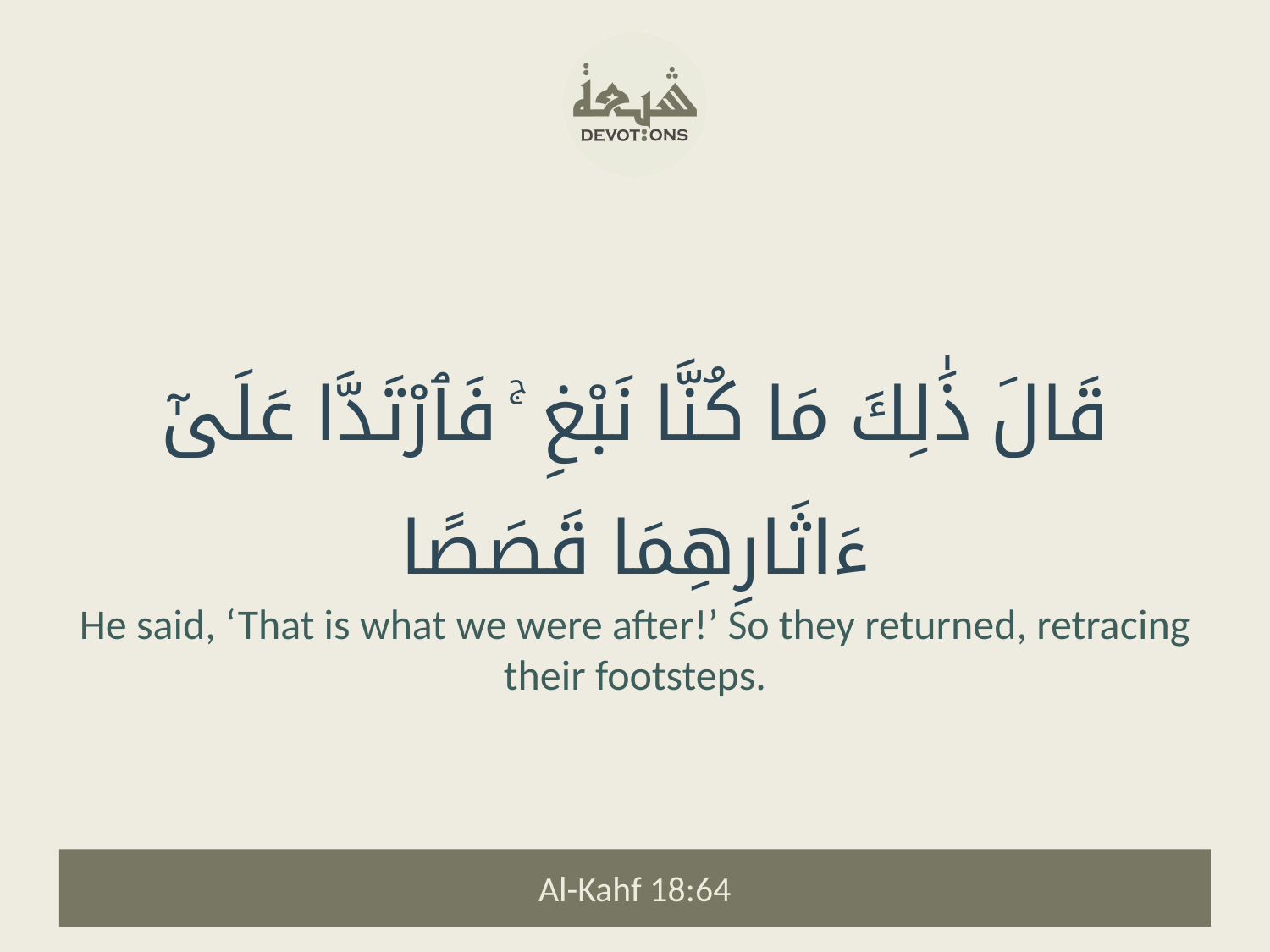

قَالَ ذَٰلِكَ مَا كُنَّا نَبْغِ ۚ فَٱرْتَدَّا عَلَىٰٓ ءَاثَارِهِمَا قَصَصًا
He said, ‘That is what we were after!’ So they returned, retracing their footsteps.
Al-Kahf 18:64